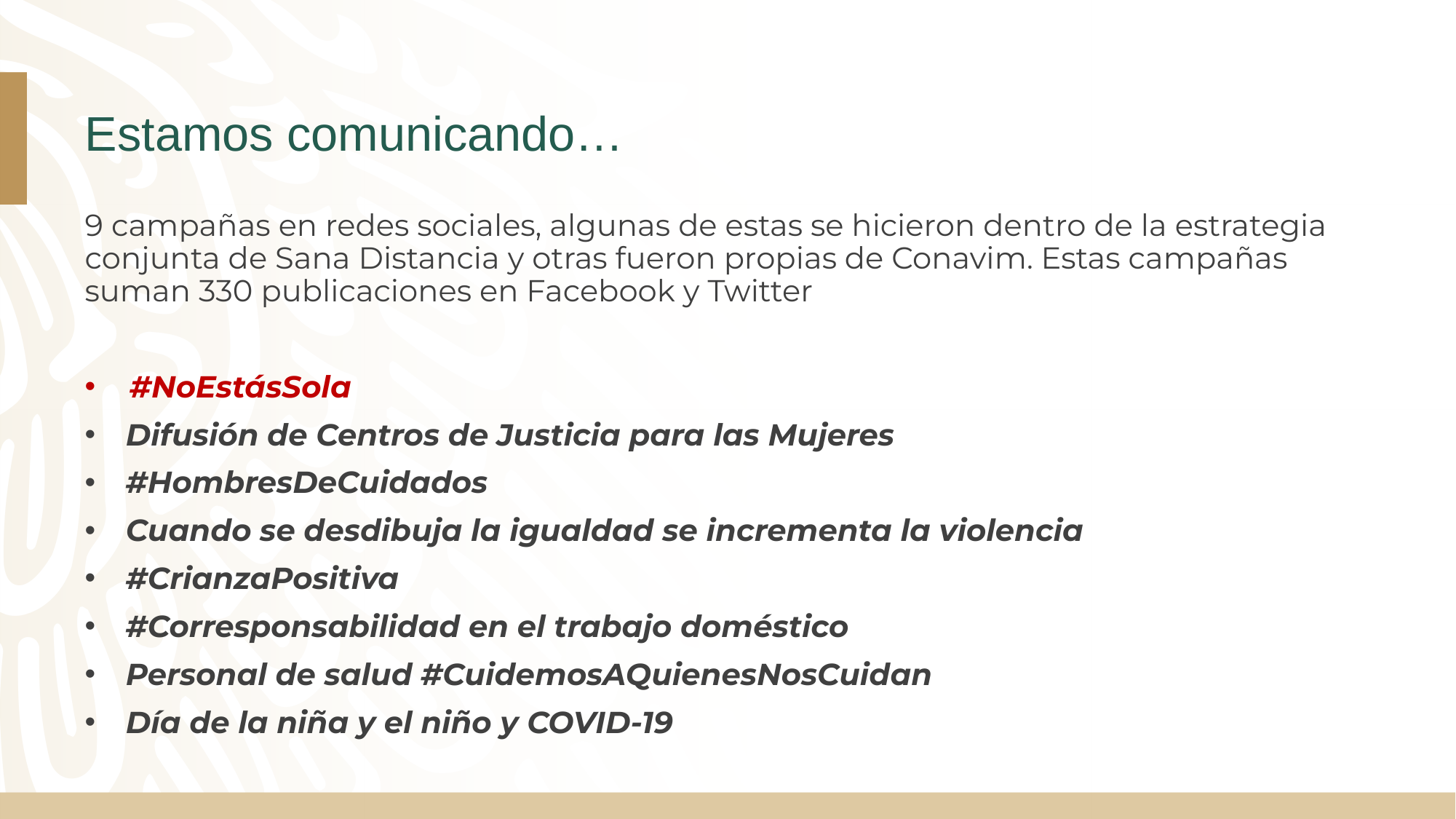

# Estamos comunicando…
9 campañas en redes sociales, algunas de estas se hicieron dentro de la estrategia conjunta de Sana Distancia y otras fueron propias de Conavim. Estas campañas suman 330 publicaciones en Facebook y Twitter

    #NoEstásSola
Difusión de Centros de Justicia para las Mujeres
#HombresDeCuidados
Cuando se desdibuja la igualdad se incrementa la violencia
#CrianzaPositiva
#Corresponsabilidad en el trabajo doméstico
Personal de salud #CuidemosAQuienesNosCuidan
Día de la niña y el niño y COVID-19